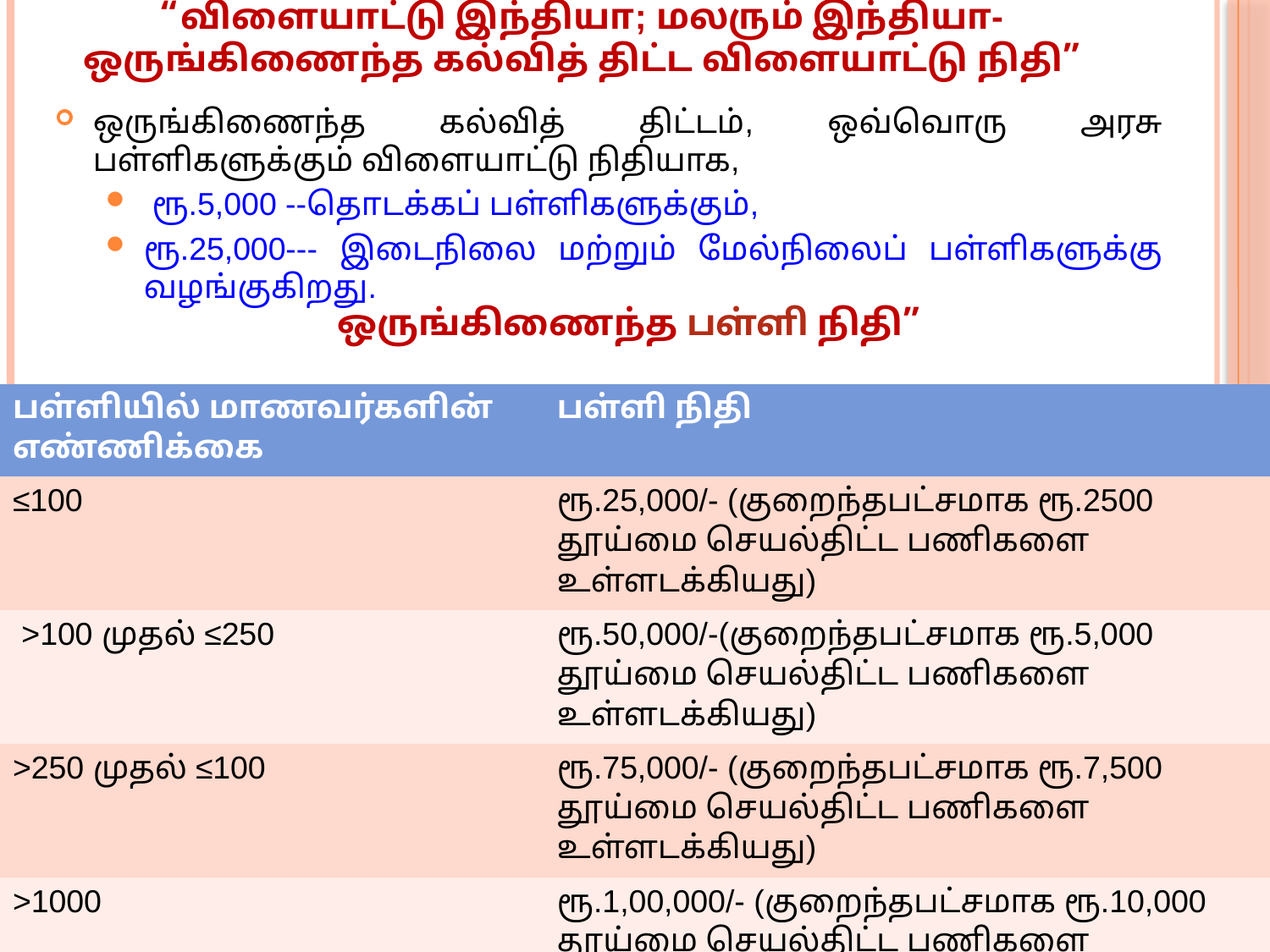

# “விளையாட்டு இந்தியா; மலரும் இந்தியா- ஒருங்கிணைந்த கல்வித் திட்ட விளையாட்டு நிதி”
ஒருங்கிணைந்த கல்வித் திட்டம், ஒவ்வொரு அரசு பள்ளிகளுக்கும் விளையாட்டு நிதியாக,
 ரூ.5,000 --தொடக்கப் பள்ளிகளுக்கும்,
ரூ.25,000--- இடைநிலை மற்றும் மேல்நிலைப் பள்ளிகளுக்கு வழங்குகிறது.
 ஒருங்கிணைந்த பள்ளி நிதி”
| பள்ளியில் மாணவர்களின் எண்ணிக்கை | பள்ளி நிதி |
| --- | --- |
| ≤100 | ரூ.25,000/- (குறைந்தபட்சமாக ரூ.2500 தூய்மை செயல்திட்ட பணிகளை உள்ளடக்கியது) |
| >100 முதல் ≤250 | ரூ.50,000/-(குறைந்தபட்சமாக ரூ.5,000 தூய்மை செயல்திட்ட பணிகளை உள்ளடக்கியது) |
| >250 முதல் ≤100 | ரூ.75,000/- (குறைந்தபட்சமாக ரூ.7,500 தூய்மை செயல்திட்ட பணிகளை உள்ளடக்கியது) |
| >1000 | ரூ.1,00,000/- (குறைந்தபட்சமாக ரூ.10,000 தூய்மை செயல்திட்ட பணிகளை உள்ளடக்கியது |